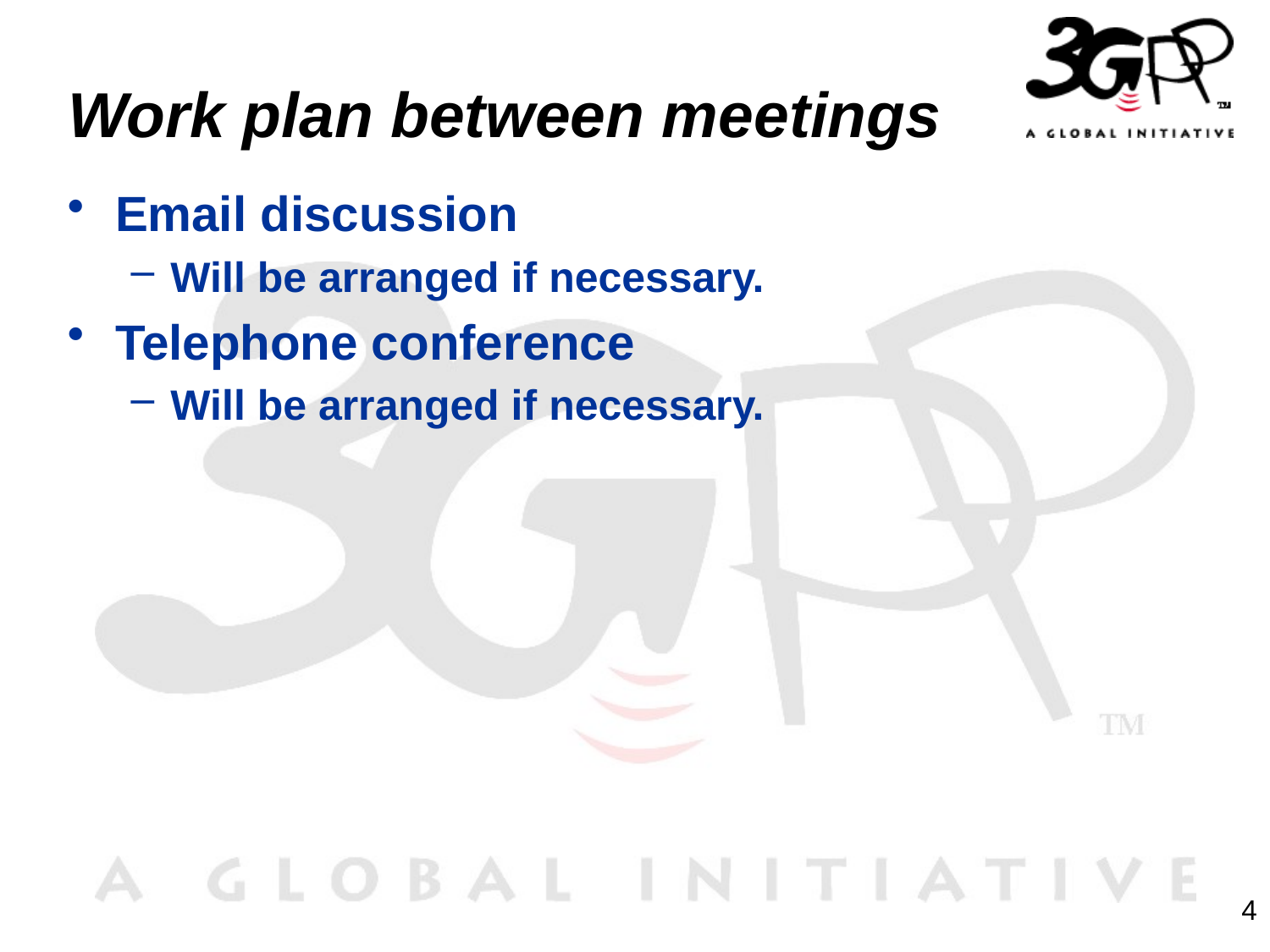

# Work plan between meetings
Email discussion
Will be arranged if necessary.
Telephone conference
Will be arranged if necessary.

4